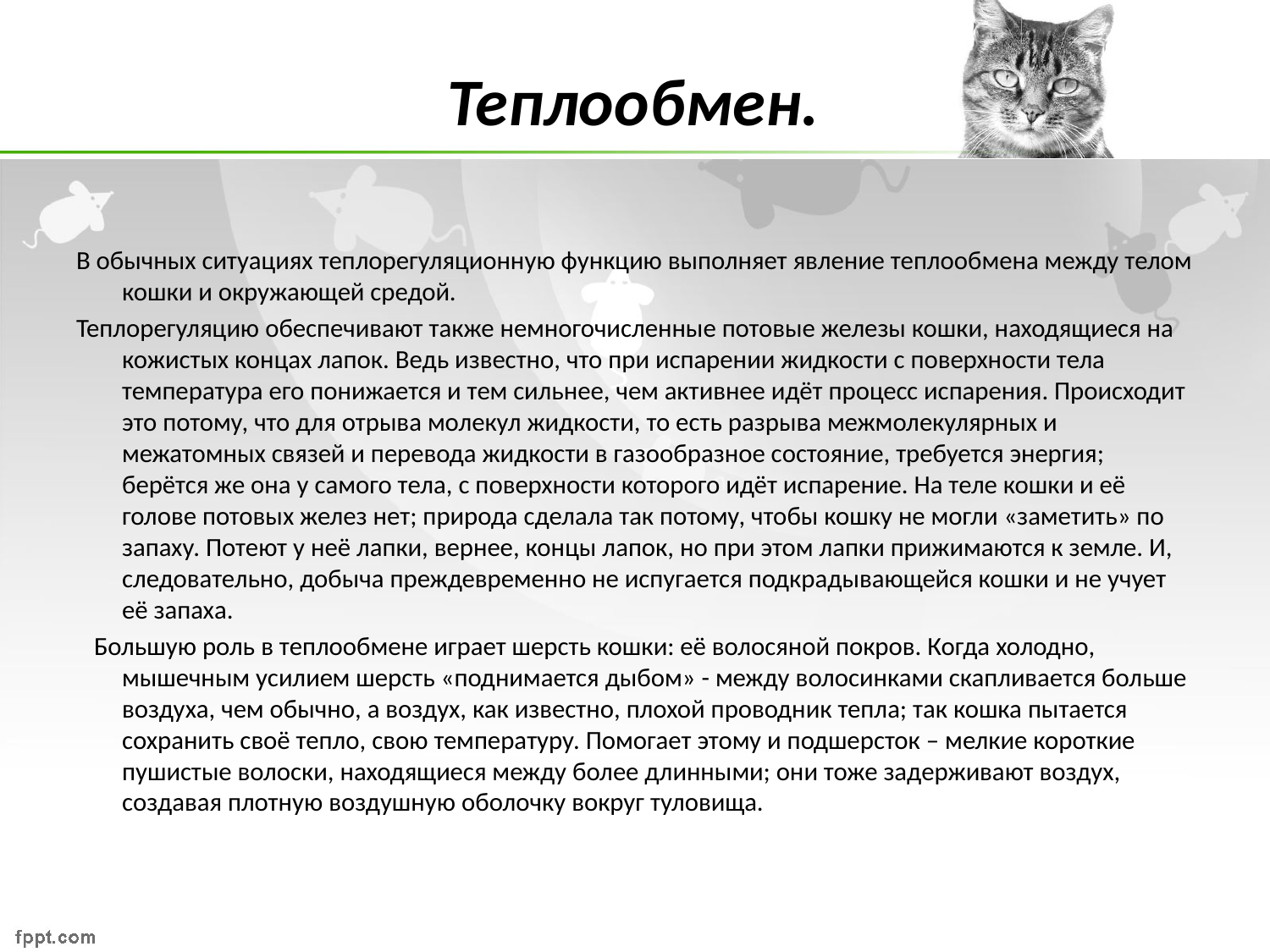

# Теплообмен.

В обычных ситуациях теплорегуляционную функцию выполняет явление теплообмена между телом кошки и окружающей средой.
Теплорегуляцию обеспечивают также немногочисленные потовые железы кошки, находящиеся на кожистых концах лапок. Ведь известно, что при испарении жидкости с поверхности тела температура его понижается и тем сильнее, чем активнее идёт процесс испарения. Происходит это потому, что для отрыва молекул жидкости, то есть разрыва межмолекулярных и межатомных связей и перевода жидкости в газообразное состояние, требуется энергия; берётся же она у самого тела, с поверхности которого идёт испарение. На теле кошки и её голове потовых желез нет; природа сделала так потому, чтобы кошку не могли «заметить» по запаху. Потеют у неё лапки, вернее, концы лапок, но при этом лапки прижимаются к земле. И, следовательно, добыча преждевременно не испугается подкрадывающейся кошки и не учует её запаха.
   Большую роль в теплообмене играет шерсть кошки: её волосяной покров. Когда холодно, мышечным усилием шерсть «поднимается дыбом» - между волосинками скапливается больше воздуха, чем обычно, а воздух, как известно, плохой проводник тепла; так кошка пытается сохранить своё тепло, свою температуру. Помогает этому и подшерсток – мелкие короткие пушистые волоски, находящиеся между более длинными; они тоже задерживают воздух, создавая плотную воздушную оболочку вокруг туловища.